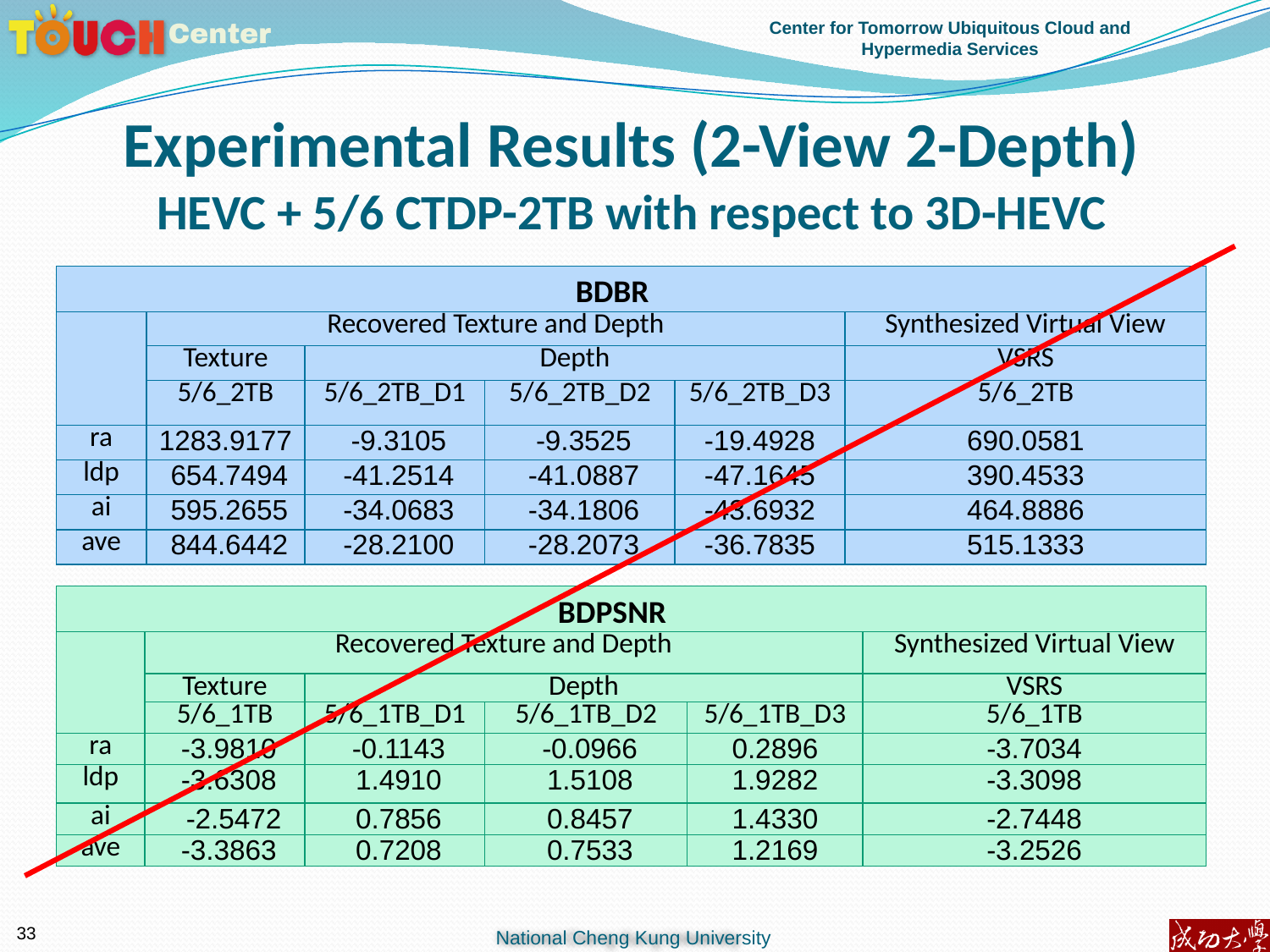

Experimental Results (2-View 2-Depth)
HEVC + 5/6 CTDP-2TB with respect to 3D-HEVC
| BDBR |  |  |  |  |  |
| --- | --- | --- | --- | --- | --- |
|  | Recovered Texture and Depth |  |  |  | Synthesized Virtual View |
|  | Texture | Depth |  |  | VSRS |
|  | 5/6\_2TB | 5/6\_2TB\_D1 | 5/6\_2TB\_D2 | 5/6\_2TB\_D3 | 5/6\_2TB |
| ra | 1283.9177 | -9.3105 | -9.3525 | -19.4928 | 690.0581 |
| ldp | 654.7494 | -41.2514 | -41.0887 | -47.1645 | 390.4533 |
| ai | 595.2655 | -34.0683 | -34.1806 | -43.6932 | 464.8886 |
| ave | 844.6442 | -28.2100 | -28.2073 | -36.7835 | 515.1333 |
| BDPSNR |  |  |  |  |  |
| --- | --- | --- | --- | --- | --- |
|  | Recovered Texture and Depth |  |  |  | Synthesized Virtual View |
|  | Texture | Depth |  |  | VSRS |
|  | 5/6\_1TB | 5/6\_1TB\_D1 | 5/6\_1TB\_D2 | 5/6\_1TB\_D3 | 5/6\_1TB |
| ra | -3.9810 | -0.1143 | -0.0966 | 0.2896 | -3.7034 |
| ldp | -3.6308 | 1.4910 | 1.5108 | 1.9282 | -3.3098 |
| ai | -2.5472 | 0.7856 | 0.8457 | 1.4330 | -2.7448 |
| ave | -3.3863 | 0.7208 | 0.7533 | 1.2169 | -3.2526 |